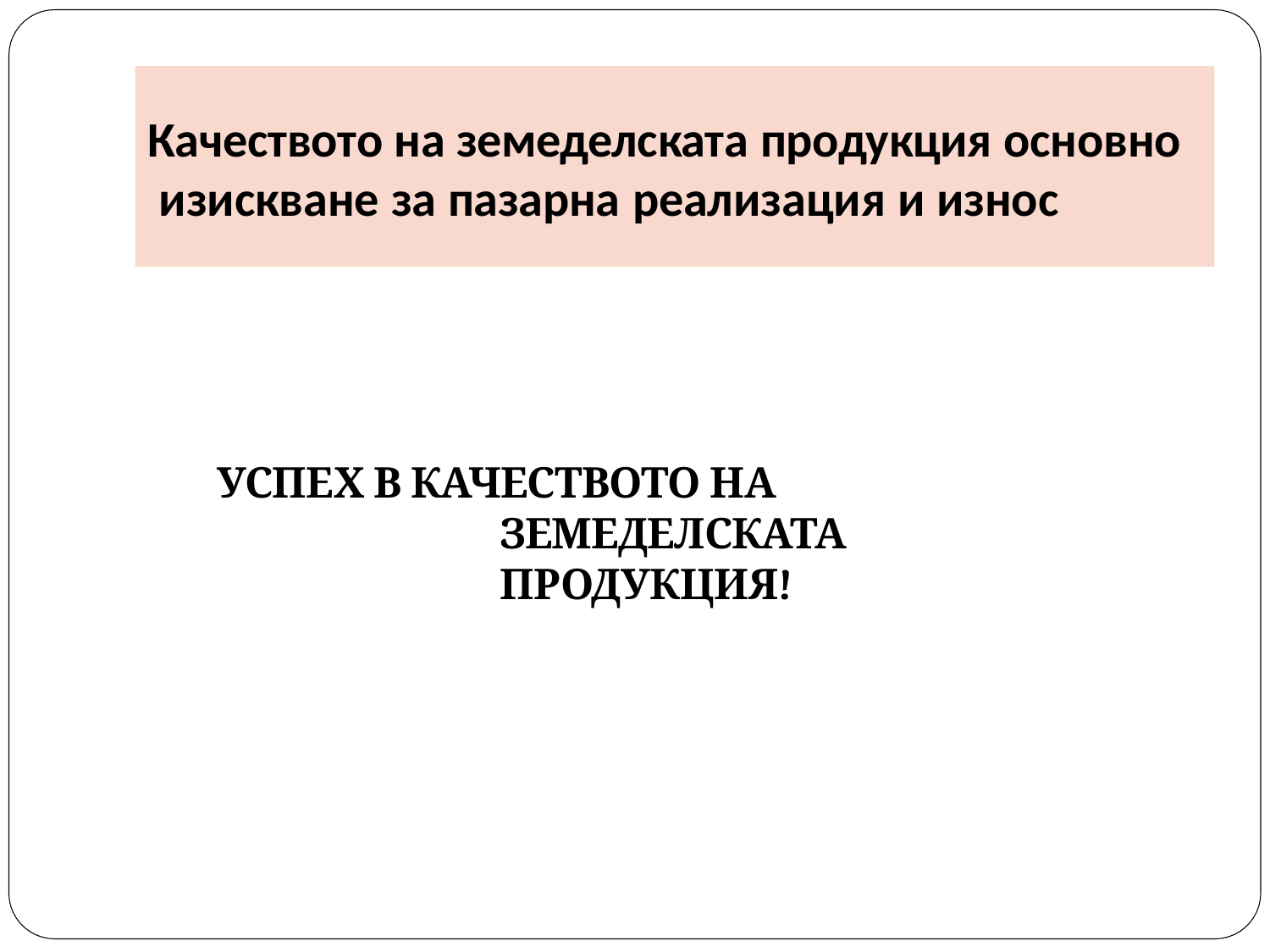

# Качеството на земеделската продукция основно  изискване за пазарна реализация и износ
УСПЕХ В КАЧЕСТВОТО НА ЗЕМЕДЕЛСКАТА  ПРОДУКЦИЯ!